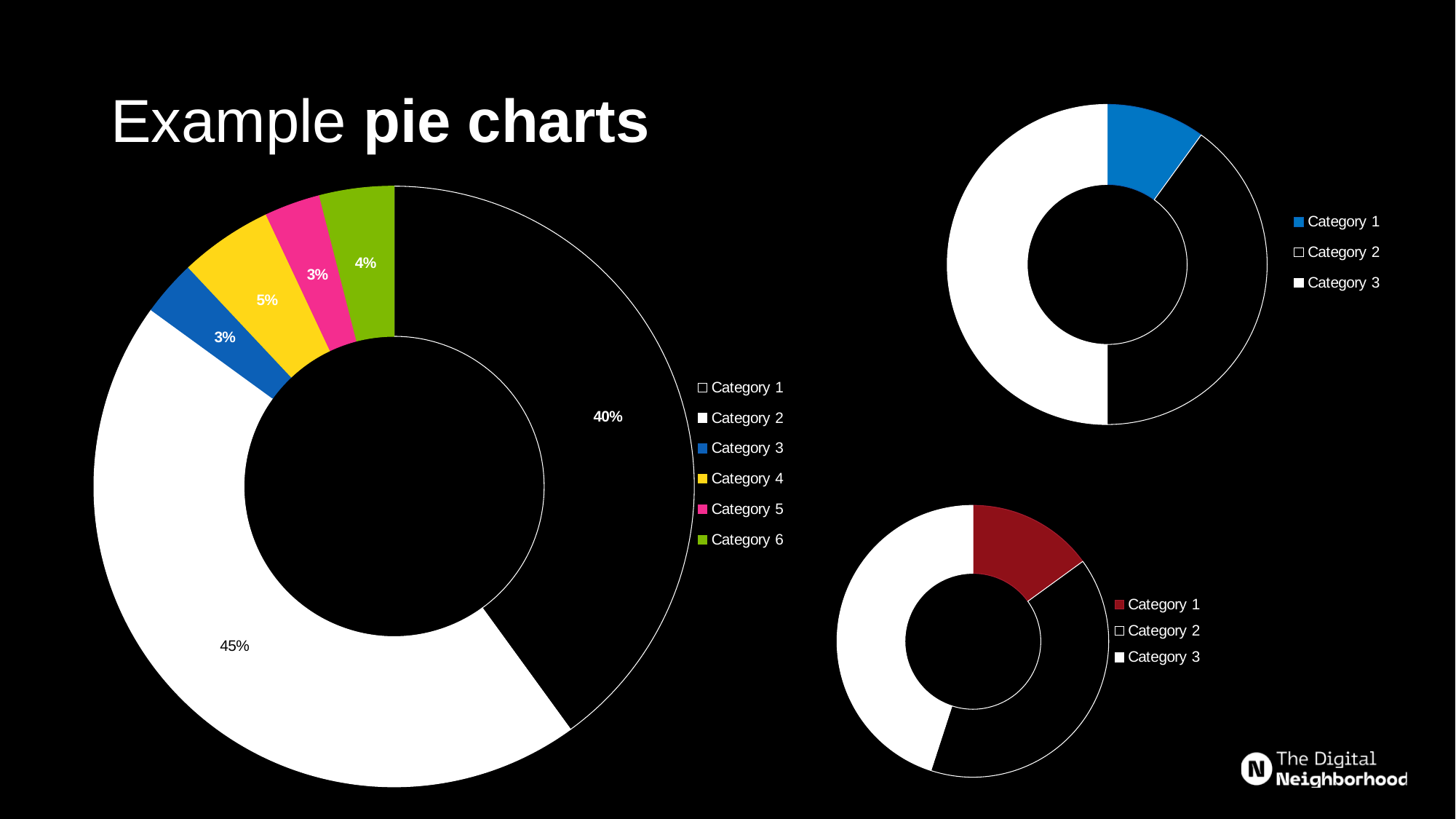

# Example pie charts

### Chart

| Category | Sales |
|---|---|
| Category 1 | 10.0 |
| Category 2 | 40.0 |
| Category 3 | 50.0 |

### Chart

| Category | Sales |
|---|---|
| Category 1 | 40.0 |
| Category 2 | 45.0 |
| Category 3 | 3.0 |
| Category 4 | 5.0 |
| Category 5 | 3.0 |
| Category 6 | 4.0 |

### Chart

| Category | Sales |
|---|---|
| Category 1 | 15.0 |
| Category 2 | 40.0 |
| Category 3 | 45.0 |